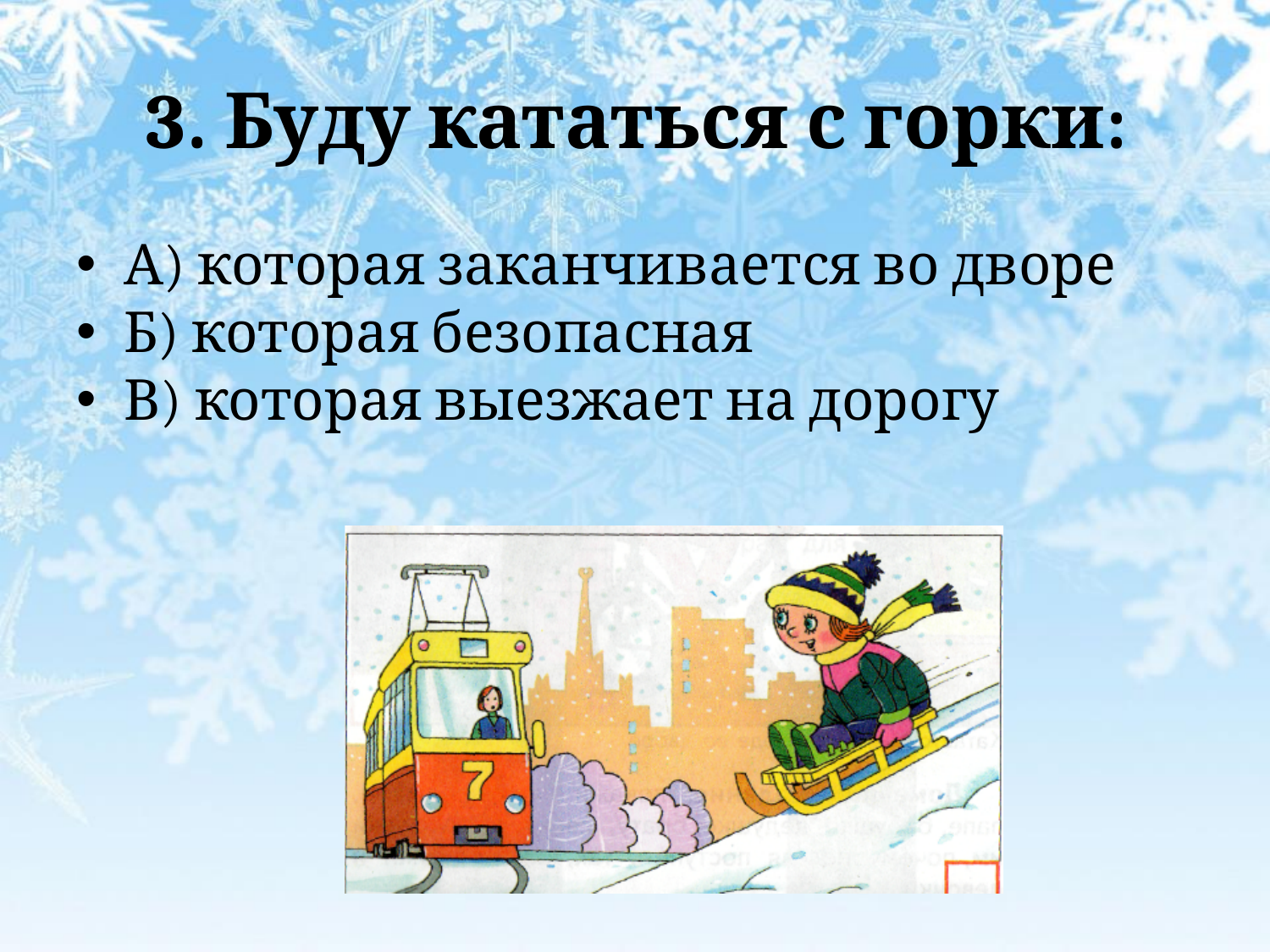

3. Буду кататься с горки:
А) которая заканчивается во дворе
Б) которая безопасная
В) которая выезжает на дорогу